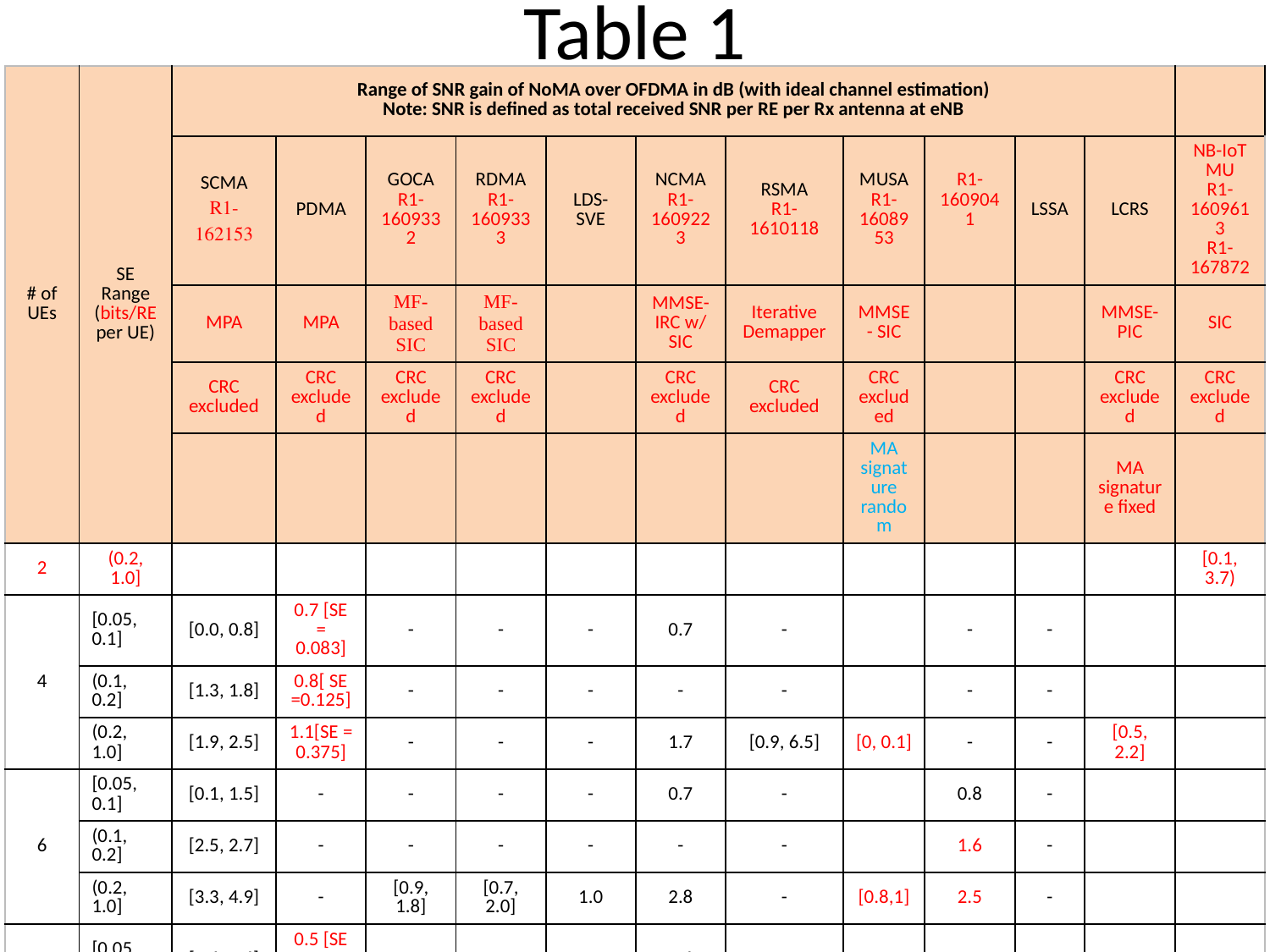

Table 1
| # of UEs | SE Range (bits/RE per UE) | Range of SNR gain of NoMA over OFDMA in dB (with ideal channel estimation) Note: SNR is defined as total received SNR per RE per Rx antenna at eNB |  |  |  |  |  |  |  |  |  |  |  |
| --- | --- | --- | --- | --- | --- | --- | --- | --- | --- | --- | --- | --- | --- |
|  |  | SCMA R1-162153 | PDMA | GOCA R1-1609332 | RDMA R1-1609333 | LDS-SVE | NCMA R1-1609223 | RSMA R1-1610118 | MUSA R1-1608953 | R1-1609041 | LSSA | LCRS | NB-IoT MU R1-1609613 R1-167872 |
|  |  | MPA | MPA | MF-based SIC | MF-based SIC |  | MMSE-IRC w/ SIC | Iterative Demapper | MMSE- SIC |  |  | MMSE-PIC | SIC |
|  |  | CRC excluded | CRC excluded | CRC excluded | CRC excluded |  | CRC excluded | CRC excluded | CRC excluded |  |  | CRC excluded | CRC excluded |
|  |  |  |  |  |  |  |  |  | MA signature random |  |  | MA signature fixed |  |
| 2 | (0.2, 1.0] |  |  |  |  |  |  |  |  |  |  |  | [0.1, 3.7) |
| 4 | [0.05, 0.1] | [0.0, 0.8] | 0.7 [SE = 0.083] | - | - | - | 0.7 | - |  | - | - |  |  |
|  | (0.1, 0.2] | [1.3, 1.8] | 0.8[ SE =0.125] | - | - | - | - | - |  | - | - |  |  |
|  | (0.2, 1.0] | [1.9, 2.5] | 1.1[SE = 0.375] | - | - | - | 1.7 | [0.9, 6.5] | [0, 0.1] | - | - | [0.5, 2.2] |  |
| 6 | [0.05, 0.1] | [0.1, 1.5] | - | - | - | - | 0.7 | - |  | 0.8 | - |  |  |
|  | (0.1, 0.2] | [2.5, 2.7] | - | - | - | - | - | - |  | 1.6 | - |  |  |
|  | (0.2, 1.0] | [3.3, 4.9] | - | [0.9, 1.8] | [0.7, 2.0] | 1.0 | 2.8 | - | [0.8,1] | 2.5 | - |  |  |
| 8 | [0.05, 0.1] | [0.6, 2.6] | 0.5 [SE = 0.083] | - | - | - | 0.6 | - |  | 0.9 | - |  |  |
|  | (0.1, 0.2] | [3.4, 4.7] | 1.1 [ SE =0.125] | [0.8, 2.0] | [0.8, 2.2] | - | - | - |  | 3.1 | - |  |  |
|  | (0.2, 1.0] | [3.4, 7.0] | 4.4 [SE = 0.375] | [0.7, 2.2] | [0.6, 2.1] | - | 3.6 | - | [2.3,2.5] | - | - |  |  |
| 12 | [0.05, 0.1] | [1.4, 4.2] | - | - | - | - | - | - |  | - | - |  |  |
|  | (0.1, 0.2] | [5.2, 6.4] | - | [1.3, 2.7] | [1.0, 2.7] | - | - | - |  | - | - |  |  |
|  | (0.2, 1.0] | [6.3, 12.3] | 5.6 [SE = 0.375] | - | - | - | - | - | 4.1 | - | - |  |  |
| 18 | [0.05, 0.1] | - | - | - | - | - | - | - |  | - | 3.5 |  |  |
|  | (0.1, 0.2] | - | - | - | - | - | - | - |  | - | 3.1 |  |  |
|  | (0.2, 1.0] | - | - | - | - | - | - | - |  | - | - |  |  |
| 20 | [0.2,1.0] |  |  |  |  |  |  |  | [5.6,8.4] |  |  |  |  |
| 40 | [0.2,1.1 ] |  |  |  |  |  |  |  | 14.6 |  |  |  |  |